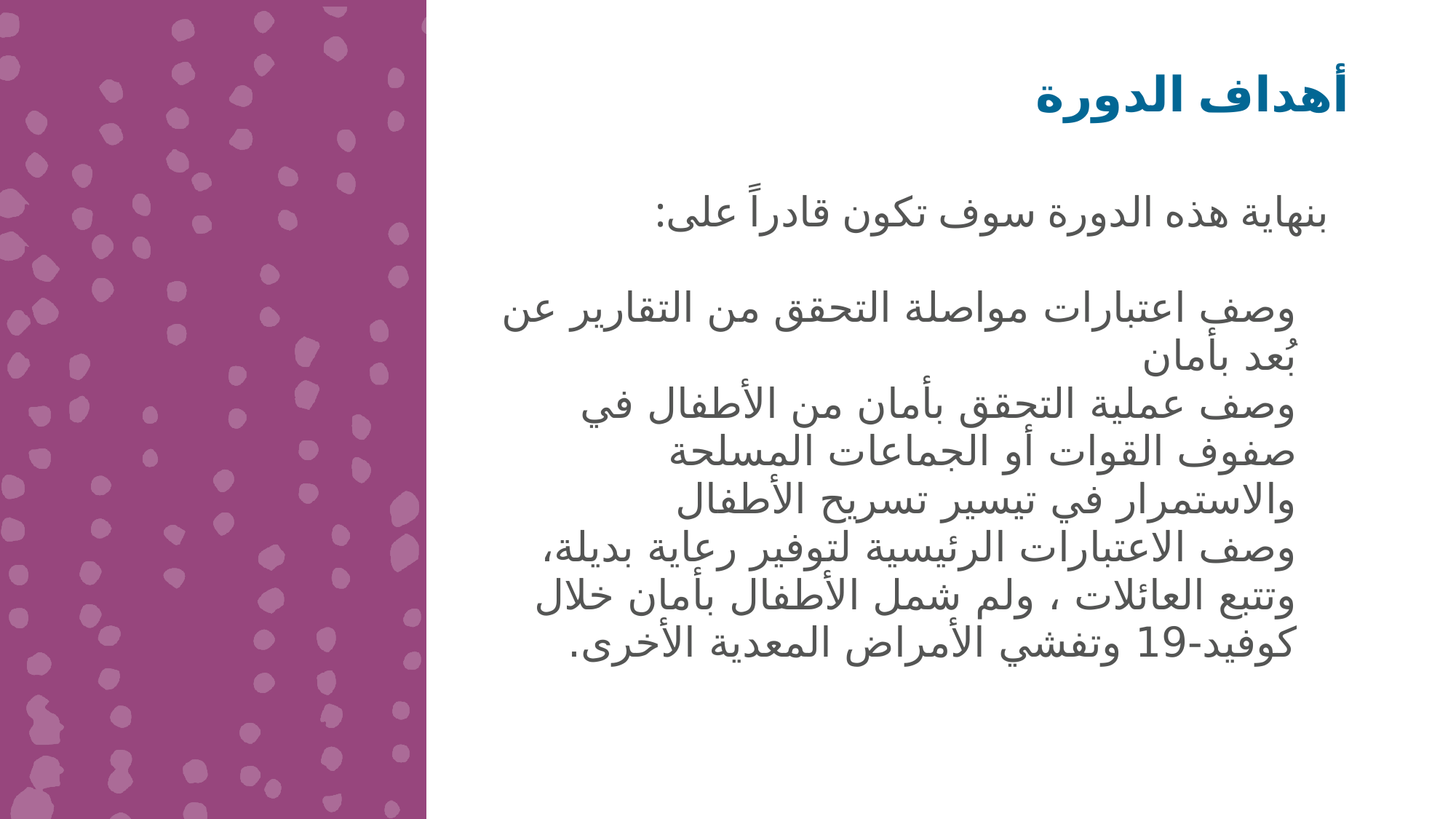

أهداف الدورة
بنهاية هذه الدورة سوف تكون قادراً على:

وصف اعتبارات مواصلة التحقق من التقارير عن بُعد بأمان
وصف عملية التحقق بأمان من الأطفال في صفوف القوات أو الجماعات المسلحة والاستمرار في تيسير تسريح الأطفال
وصف الاعتبارات الرئيسية لتوفير رعاية بديلة، وتتبع العائلات ، ولم شمل الأطفال بأمان خلال كوفيد-19 وتفشي الأمراض المعدية الأخرى.